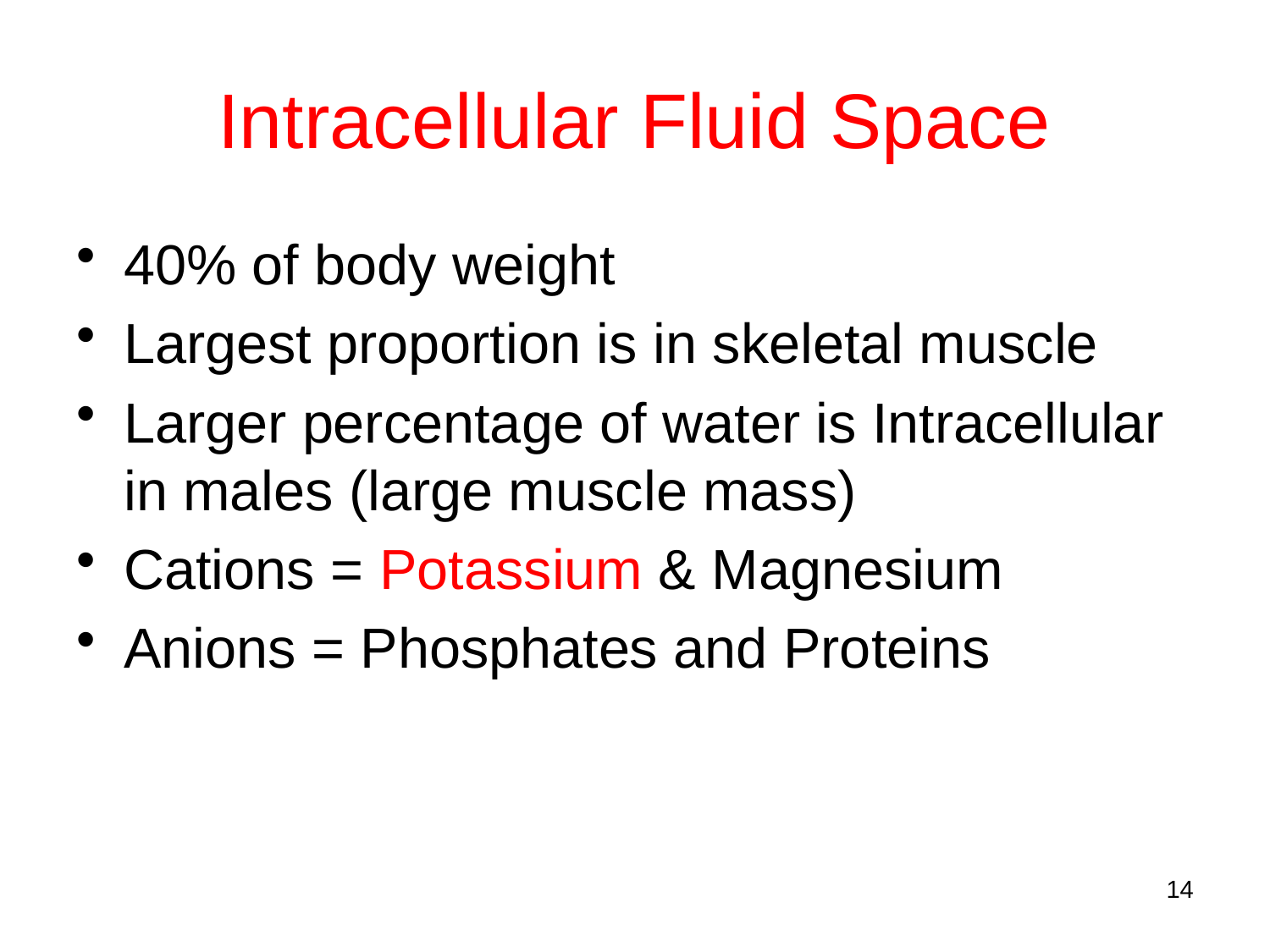

# Intracellular Fluid Space
40% of body weight
Largest proportion is in skeletal muscle
Larger percentage of water is Intracellular in males (large muscle mass)
Cations = Potassium & Magnesium
Anions = Phosphates and Proteins

14